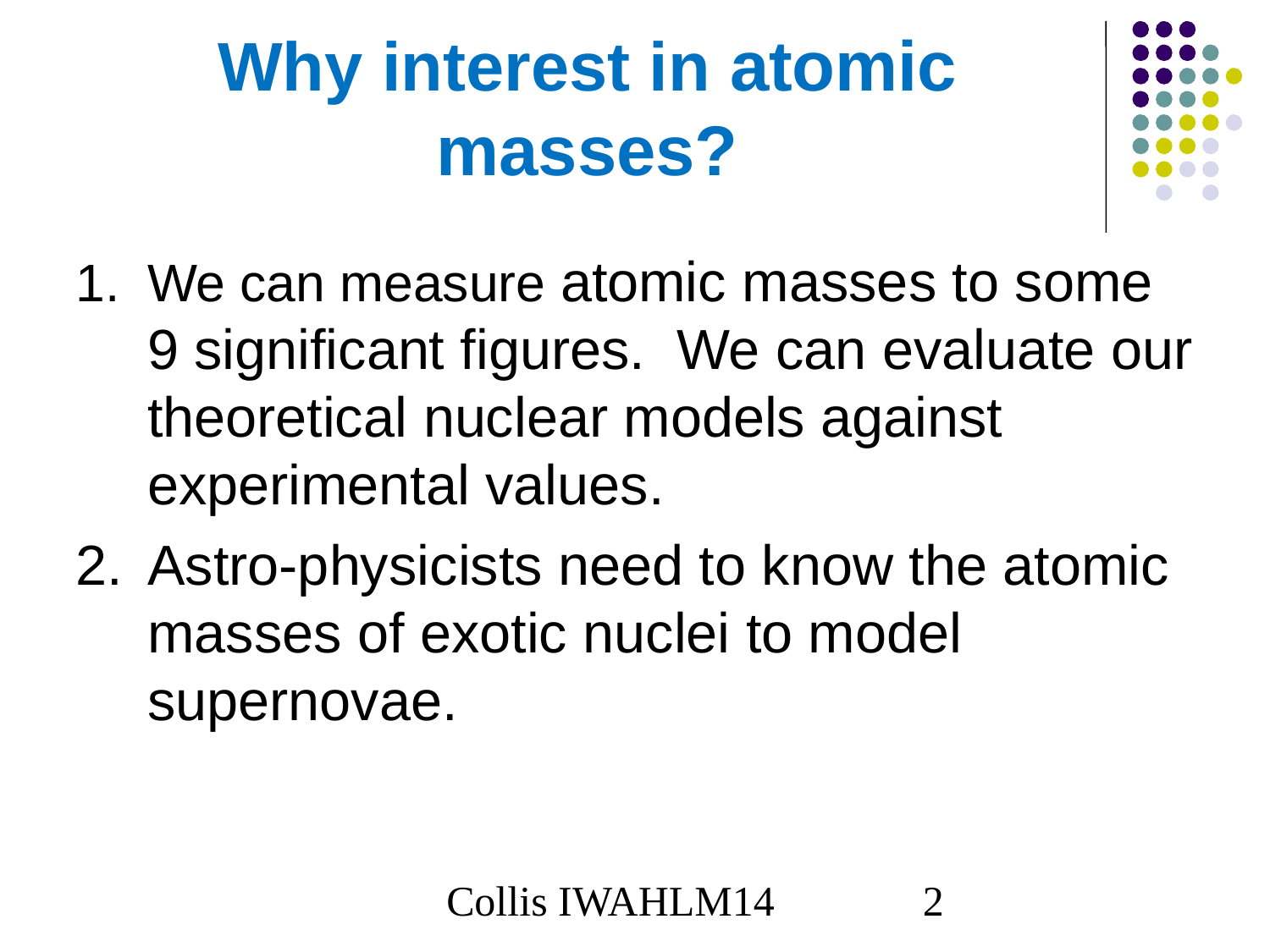

# Why interest in atomic masses?
We can measure atomic masses to some 9 significant figures.  We can evaluate our theoretical nuclear models against experimental values.
Astro-physicists need to know the atomic masses of exotic nuclei to model supernovae.
Collis IWAHLM14
2